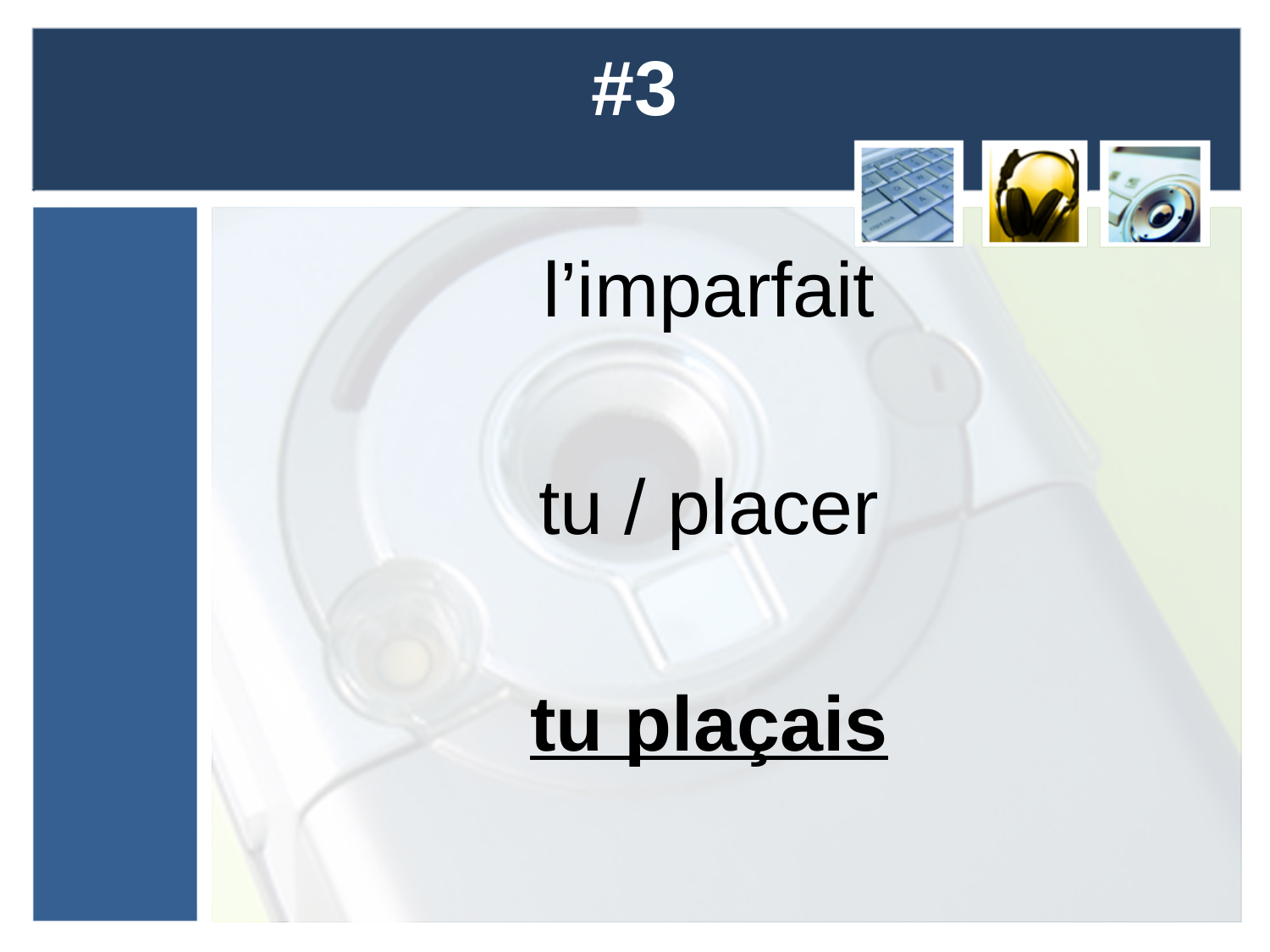

# #3
l’imparfait

tu / placer

tu plaçais